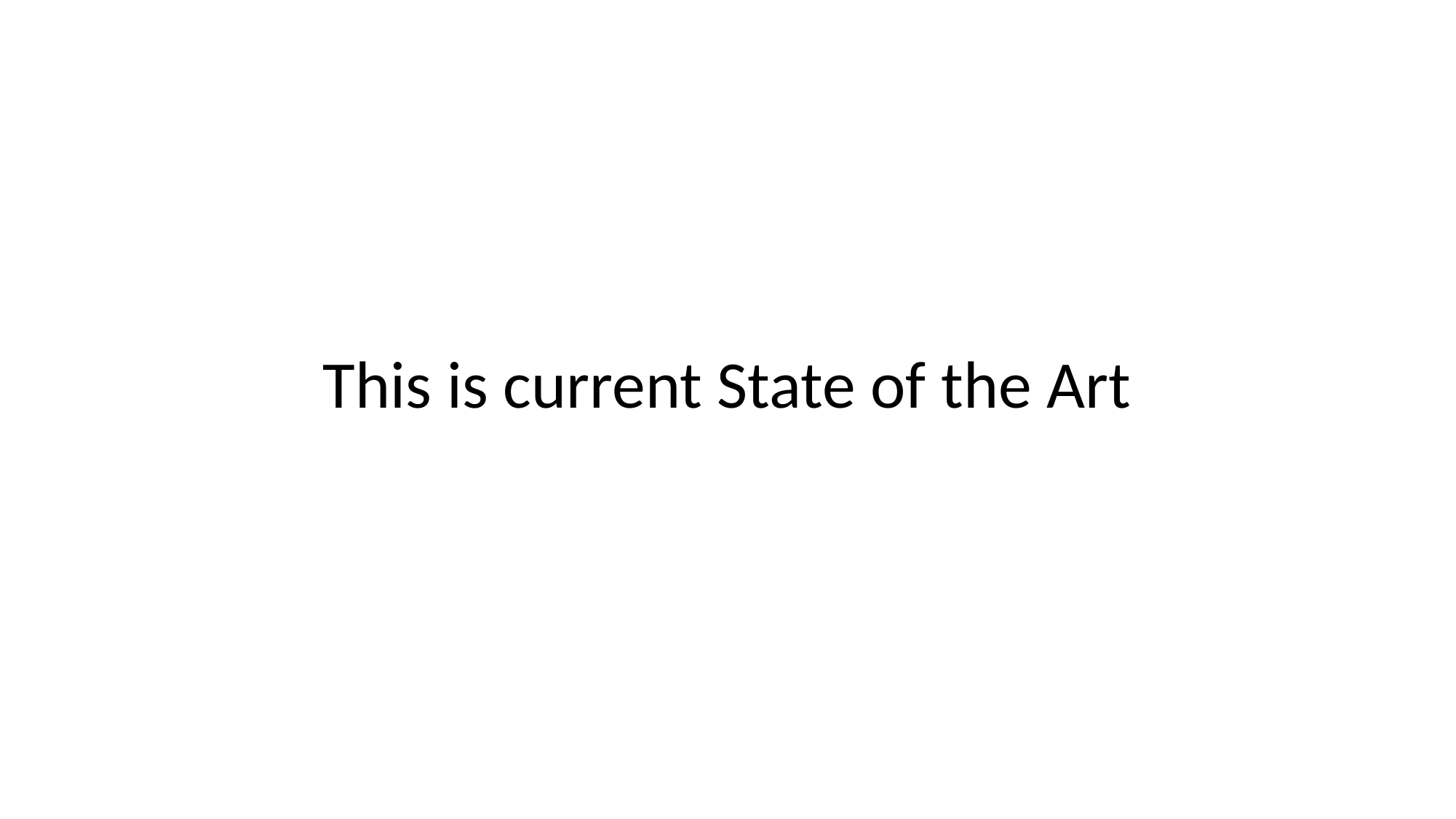

#

This is current State of the Art